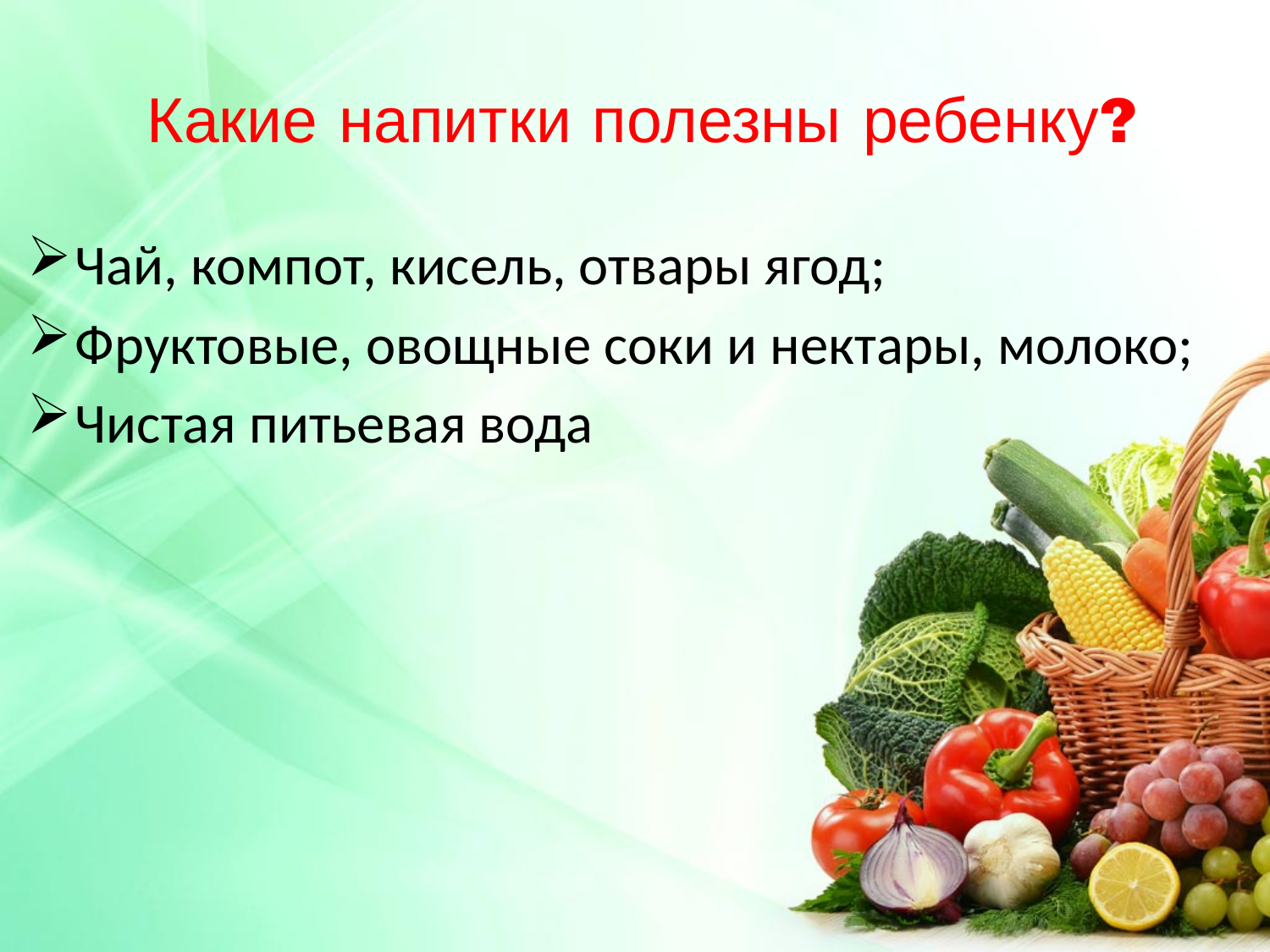

# Какие напитки полезны ребенку?
Чай, компот, кисель, отвары ягод;
Фруктовые, овощные соки и нектары, молоко;
Чистая питьевая вода